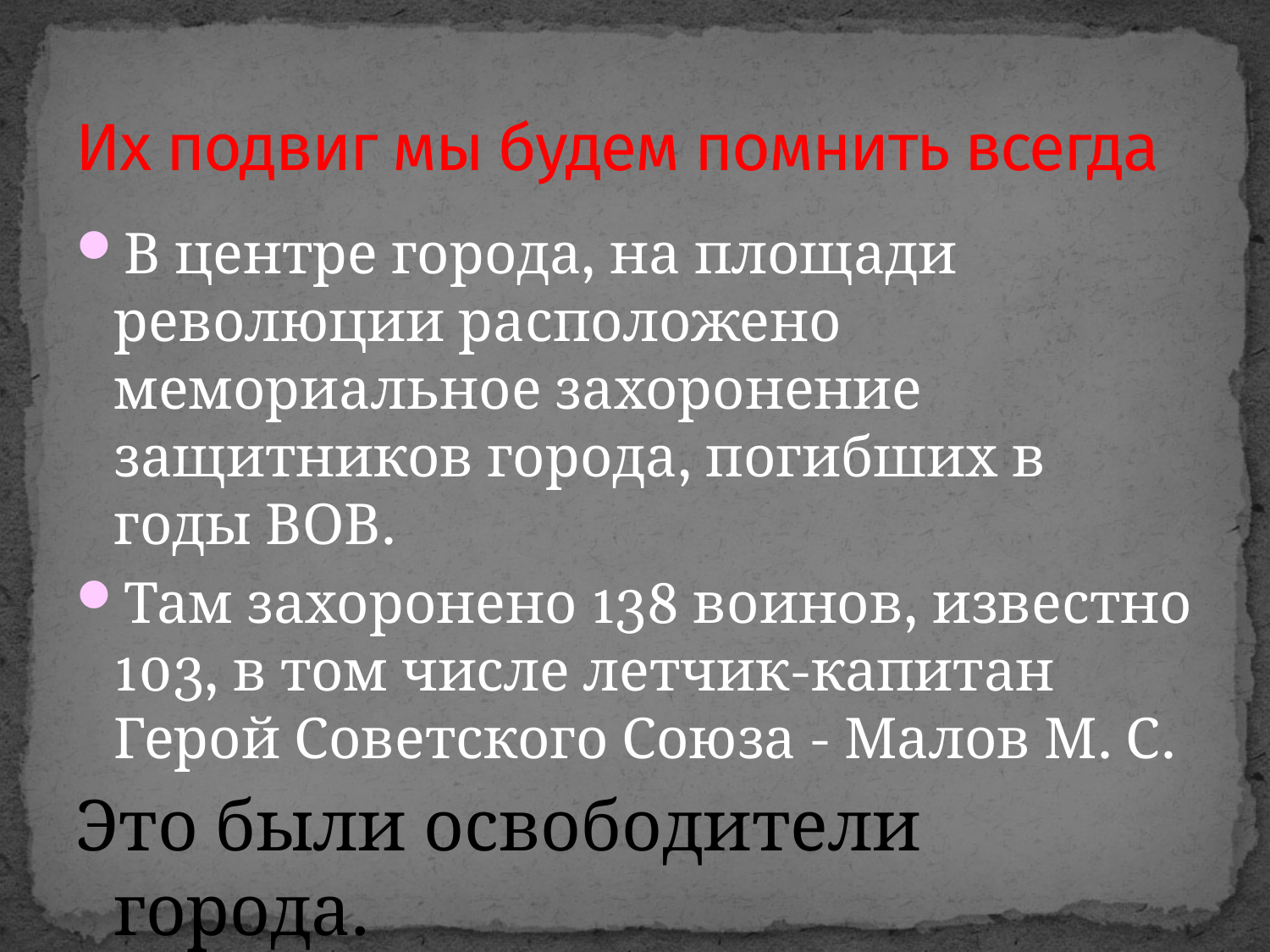

# Их подвиг мы будем помнить всегда
В центре города, на площади революции расположено мемориальное захоронение защитников города, погибших в годы ВОВ.
Там захоронено 138 воинов, известно 103, в том числе летчик-капитан Герой Советского Союза - Малов М. С.
Это были освободители города.